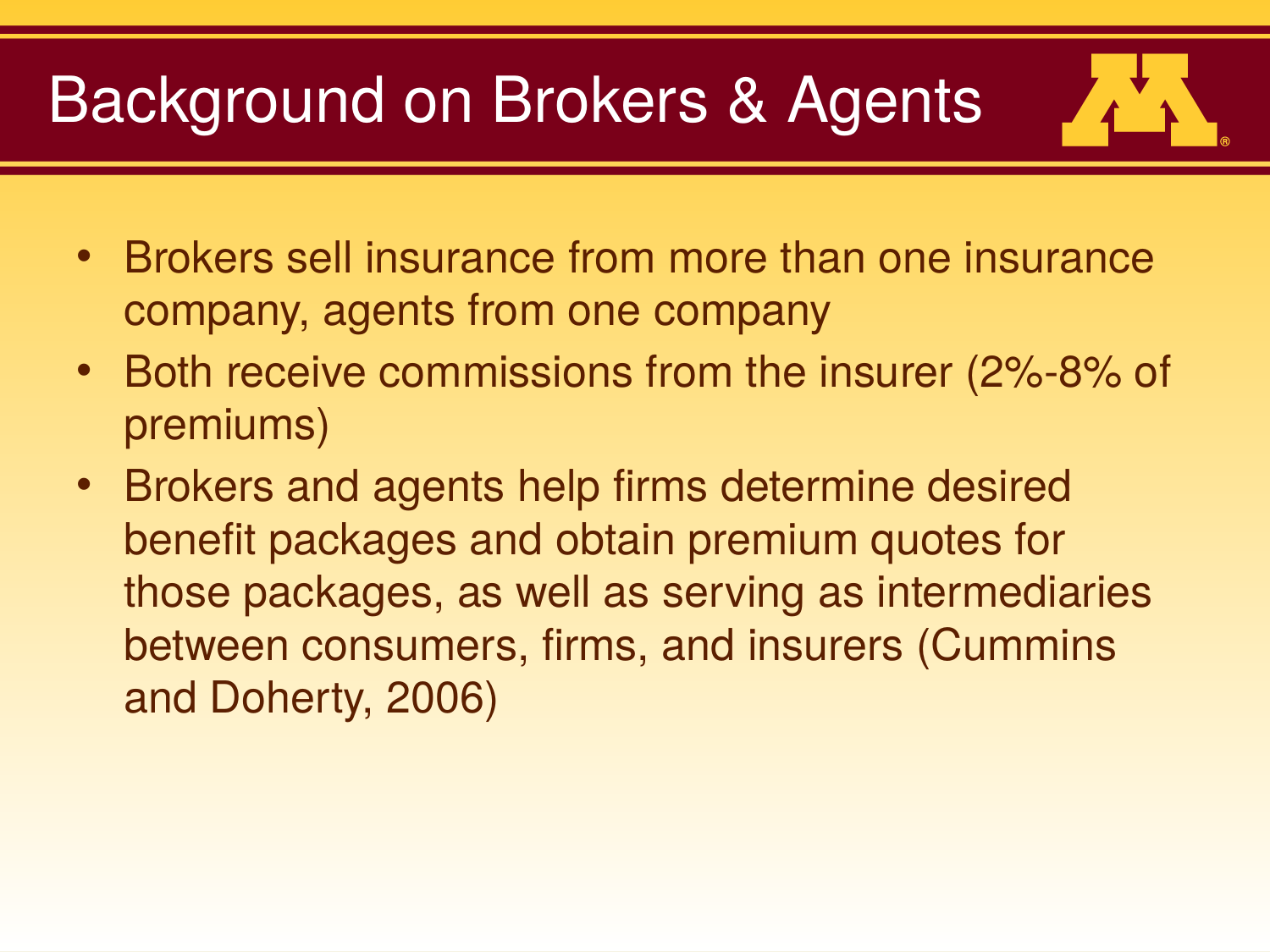

# Background on Brokers & Agents
Brokers sell insurance from more than one insurance company, agents from one company
Both receive commissions from the insurer (2%-8% of premiums)
Brokers and agents help firms determine desired benefit packages and obtain premium quotes for those packages, as well as serving as intermediaries between consumers, firms, and insurers (Cummins and Doherty, 2006)